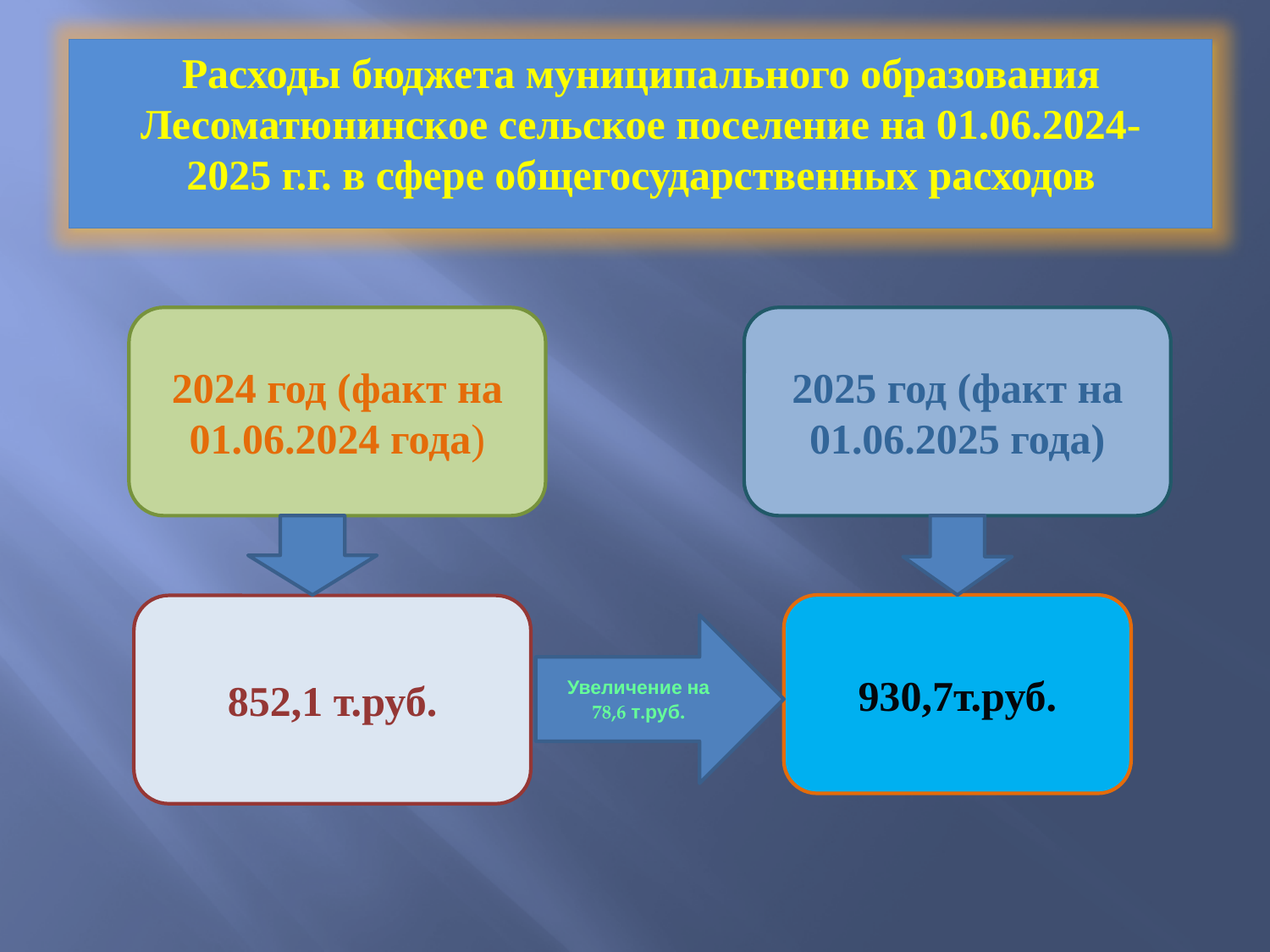

Расходы бюджета муниципального образования Лесоматюнинское сельское поселение на 01.06.2024-
2025 г.г. в сфере общегосударственных расходов
2024 год (факт на 01.06.2024 года)
2025 год (факт на 01.06.2025 года)

930,7т.руб.
852,1 т.руб.
Увеличение на 78,6 т.руб.